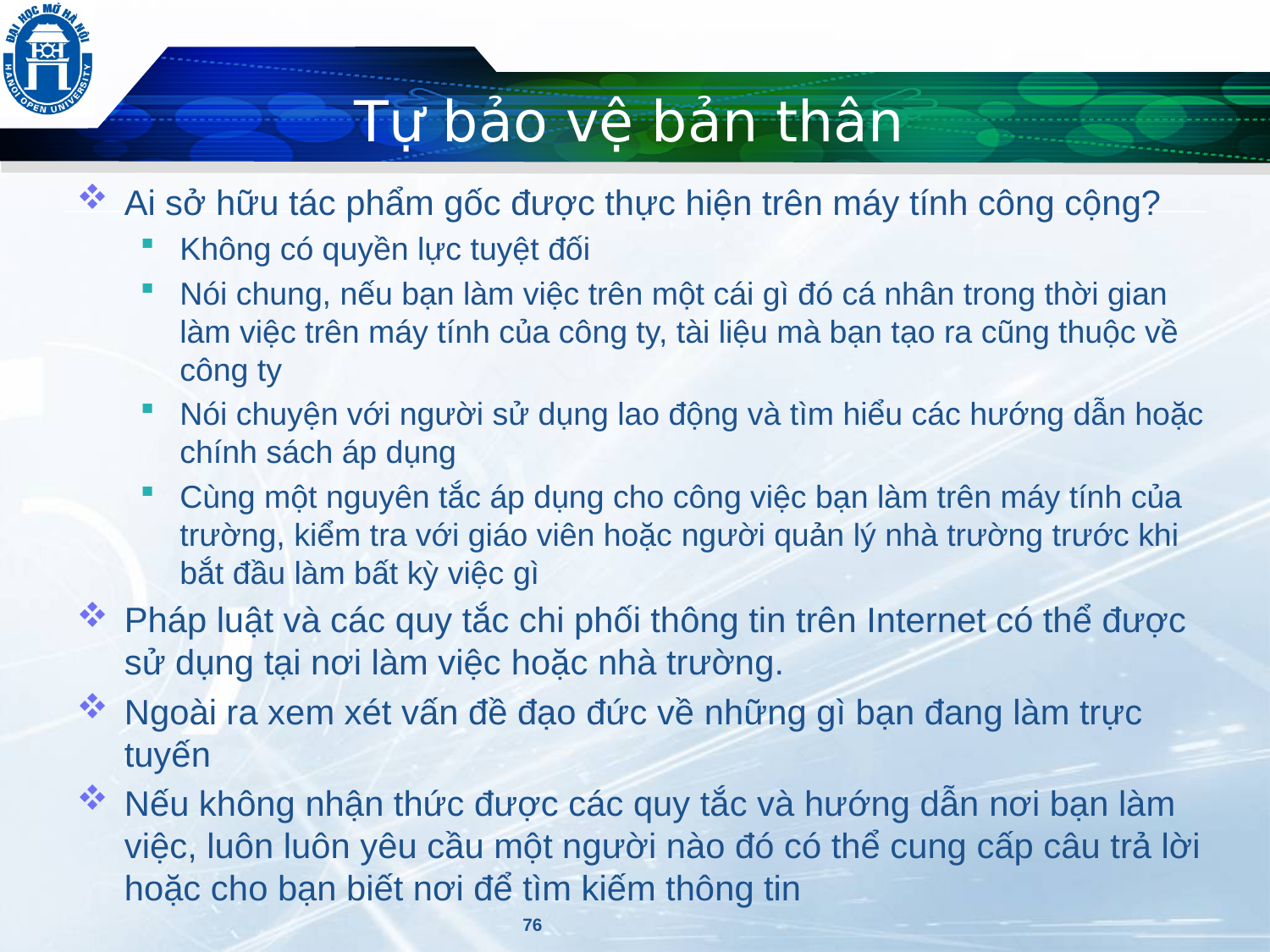

# Tự bảo vệ bản thân
Ai sở hữu tác phẩm gốc được thực hiện trên máy tính công cộng?
Không có quyền lực tuyệt đối
Nói chung, nếu bạn làm việc trên một cái gì đó cá nhân trong thời gian làm việc trên máy tính của công ty, tài liệu mà bạn tạo ra cũng thuộc về công ty
Nói chuyện với người sử dụng lao động và tìm hiểu các hướng dẫn hoặc chính sách áp dụng
Cùng một nguyên tắc áp dụng cho công việc bạn làm trên máy tính của trường, kiểm tra với giáo viên hoặc người quản lý nhà trường trước khi bắt đầu làm bất kỳ việc gì
Pháp luật và các quy tắc chi phối thông tin trên Internet có thể được sử dụng tại nơi làm việc hoặc nhà trường.
Ngoài ra xem xét vấn đề đạo đức về những gì bạn đang làm trực tuyến
Nếu không nhận thức được các quy tắc và hướng dẫn nơi bạn làm việc, luôn luôn yêu cầu một người nào đó có thể cung cấp câu trả lời hoặc cho bạn biết nơi để tìm kiếm thông tin
76